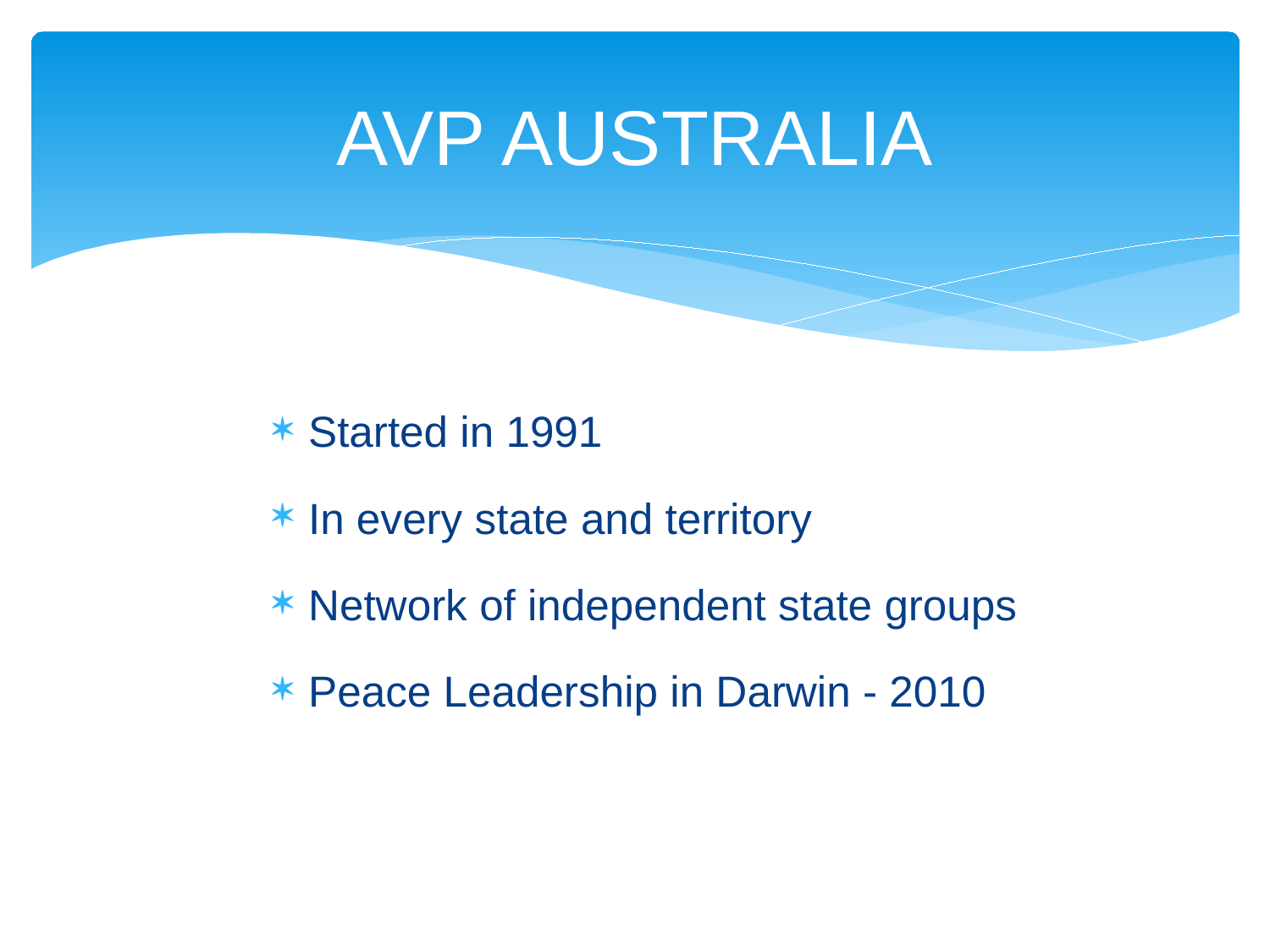

# AVP AUSTRALIA
Started in 1991
In every state and territory
Network of independent state groups
Peace Leadership in Darwin - 2010